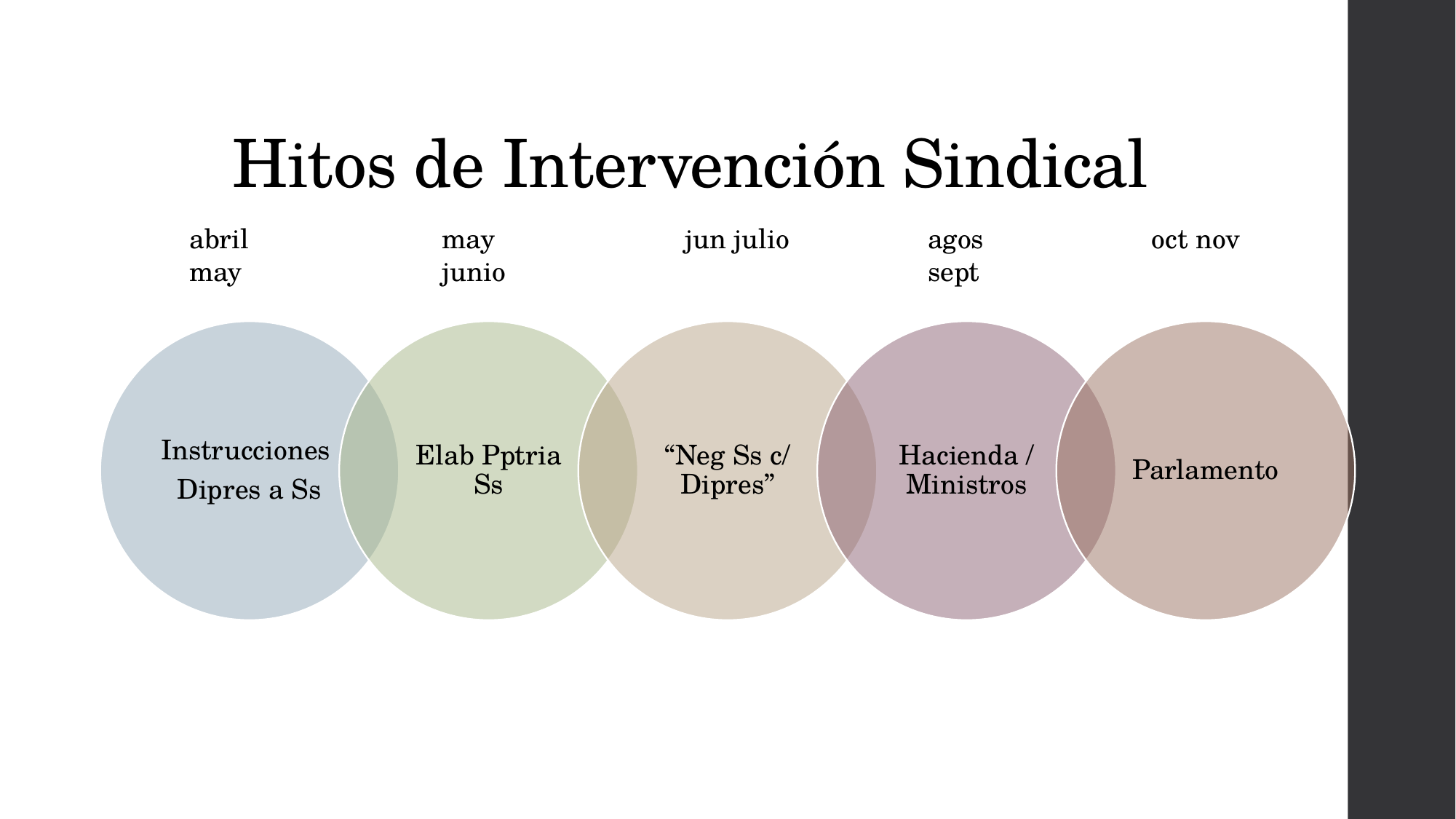

# Hitos de Intervención Sindical
Instrucciones
Dipres a Ss
Elab Pptria Ss
“Neg Ss c/ Dipres”
Hacienda / Ministros
Parlamento
abril may
may junio
jun julio
agos sept
oct nov